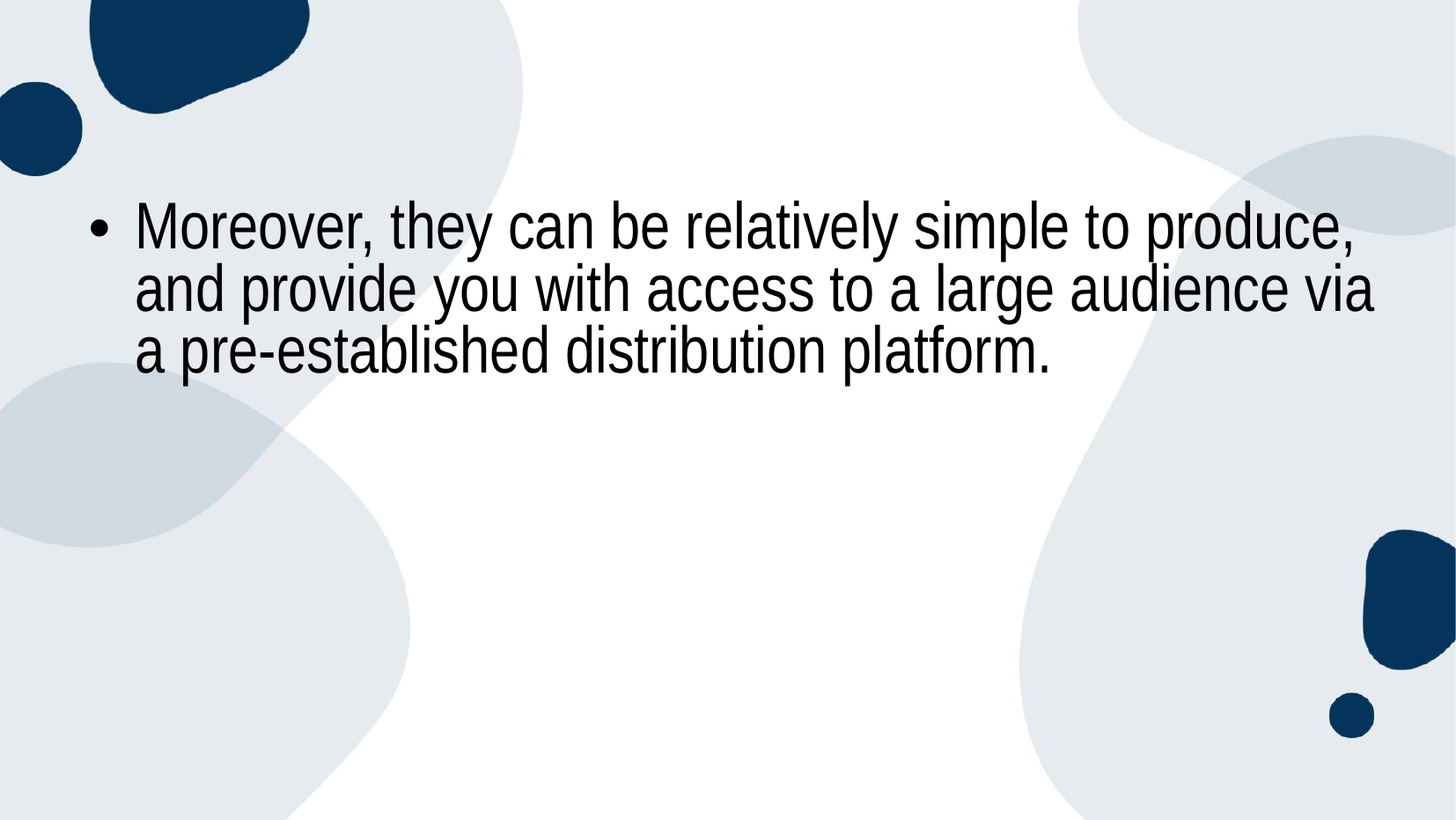

Moreover, they can be relatively simple to produce, and provide you with access to a large audience via a pre-established distribution platform.